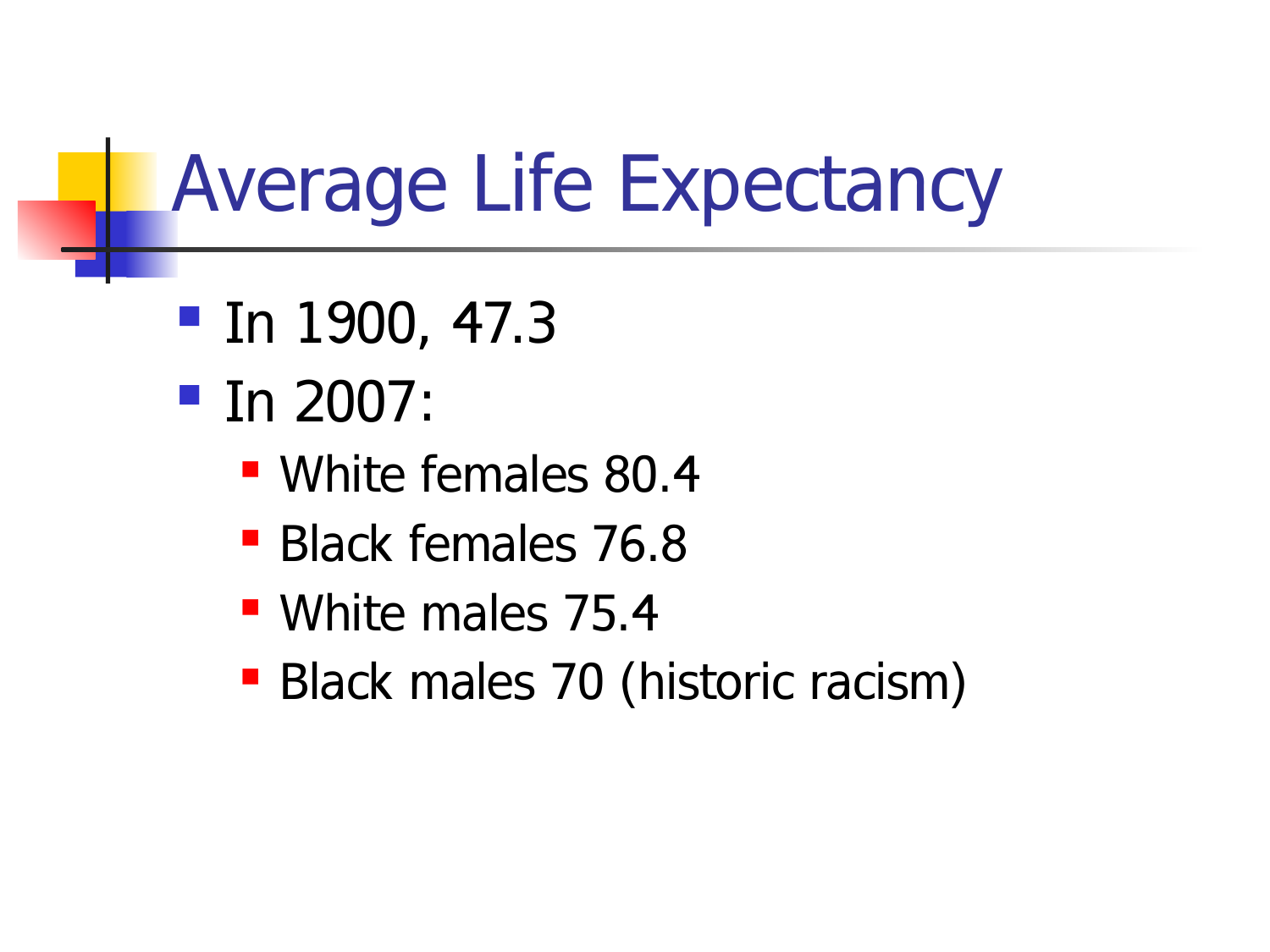

# Average Life Expectancy
In 1900, 47.3
In 2007:
White females 80.4
Black females 76.8
White males 75.4
Black males 70 (historic racism)